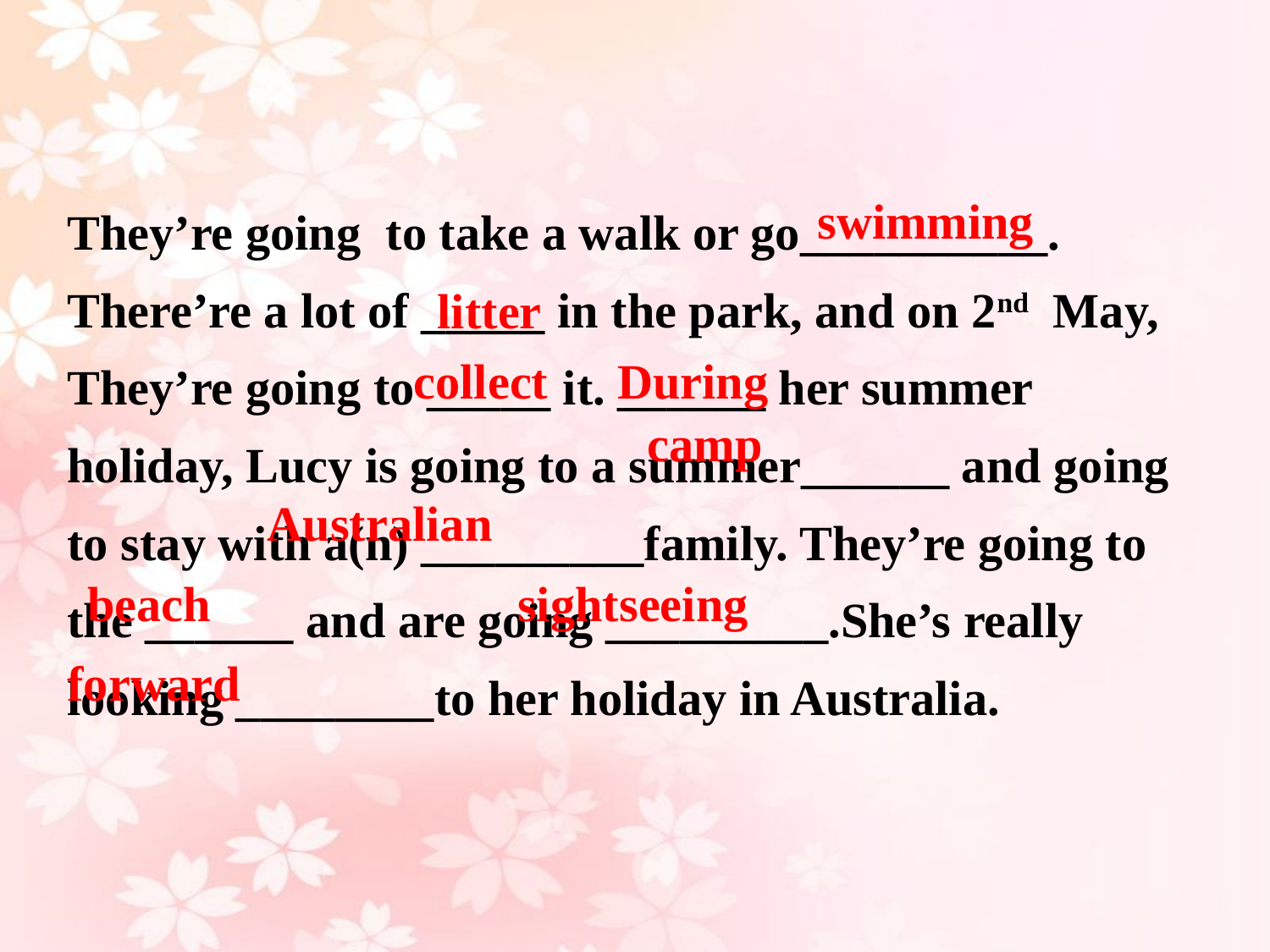

They’re going  to take a walk or go__________. There’re a lot of _____ in the park, and on 2nd  May, They’re going to _____ it. ______ her summer holiday, Lucy is going to a summer______ and going to stay with a(n) _________family. They’re going to the ______ and are going _________.She’s really looking ________to her holiday in Australia.
swimming
litter
collect
During
camp
Australian
beach
sightseeing
forward